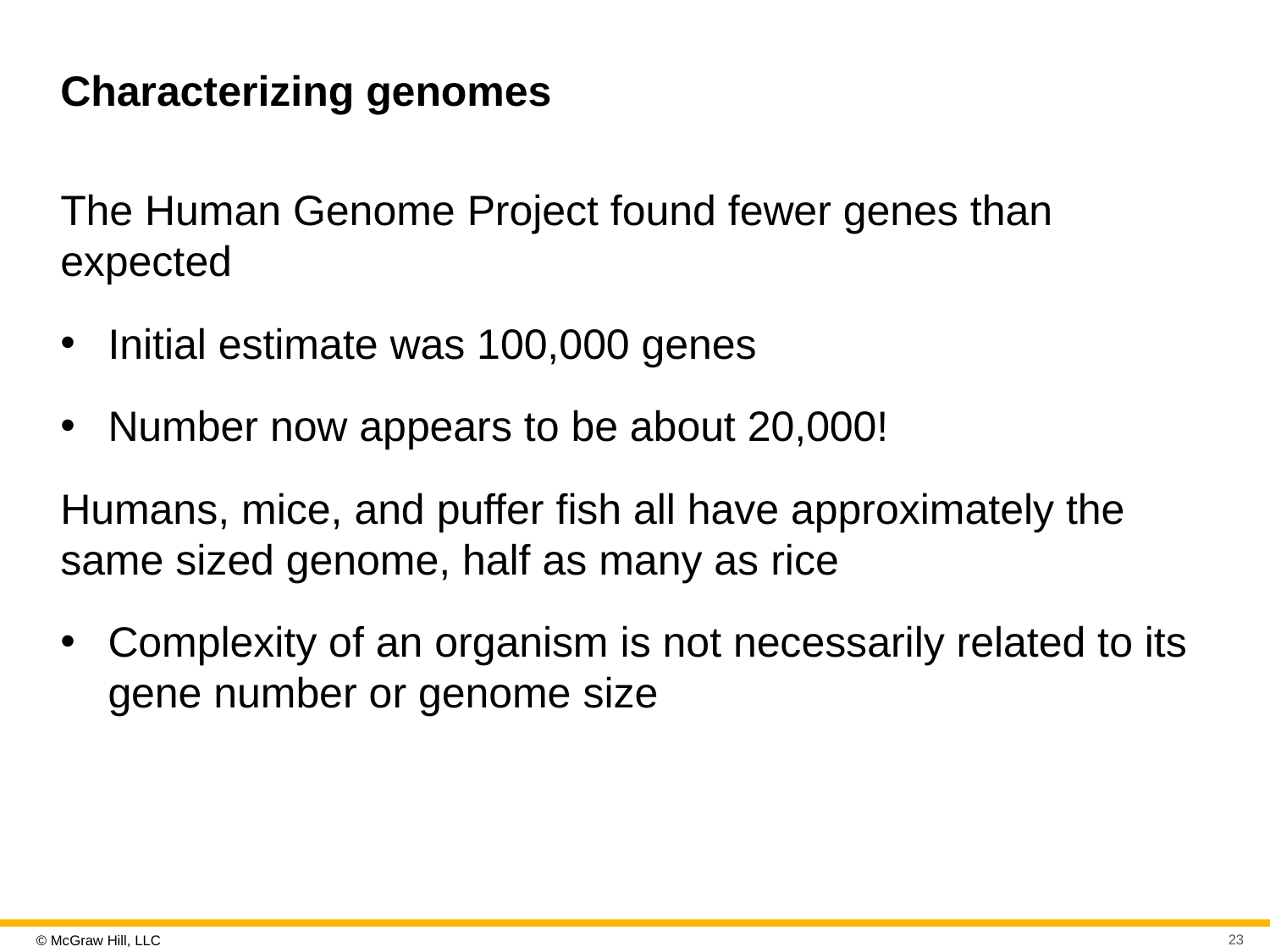

# Characterizing genomes
The Human Genome Project found fewer genes than expected
Initial estimate was 100,000 genes
Number now appears to be about 20,000!
Humans, mice, and puffer fish all have approximately the same sized genome, half as many as rice
Complexity of an organism is not necessarily related to its gene number or genome size
23